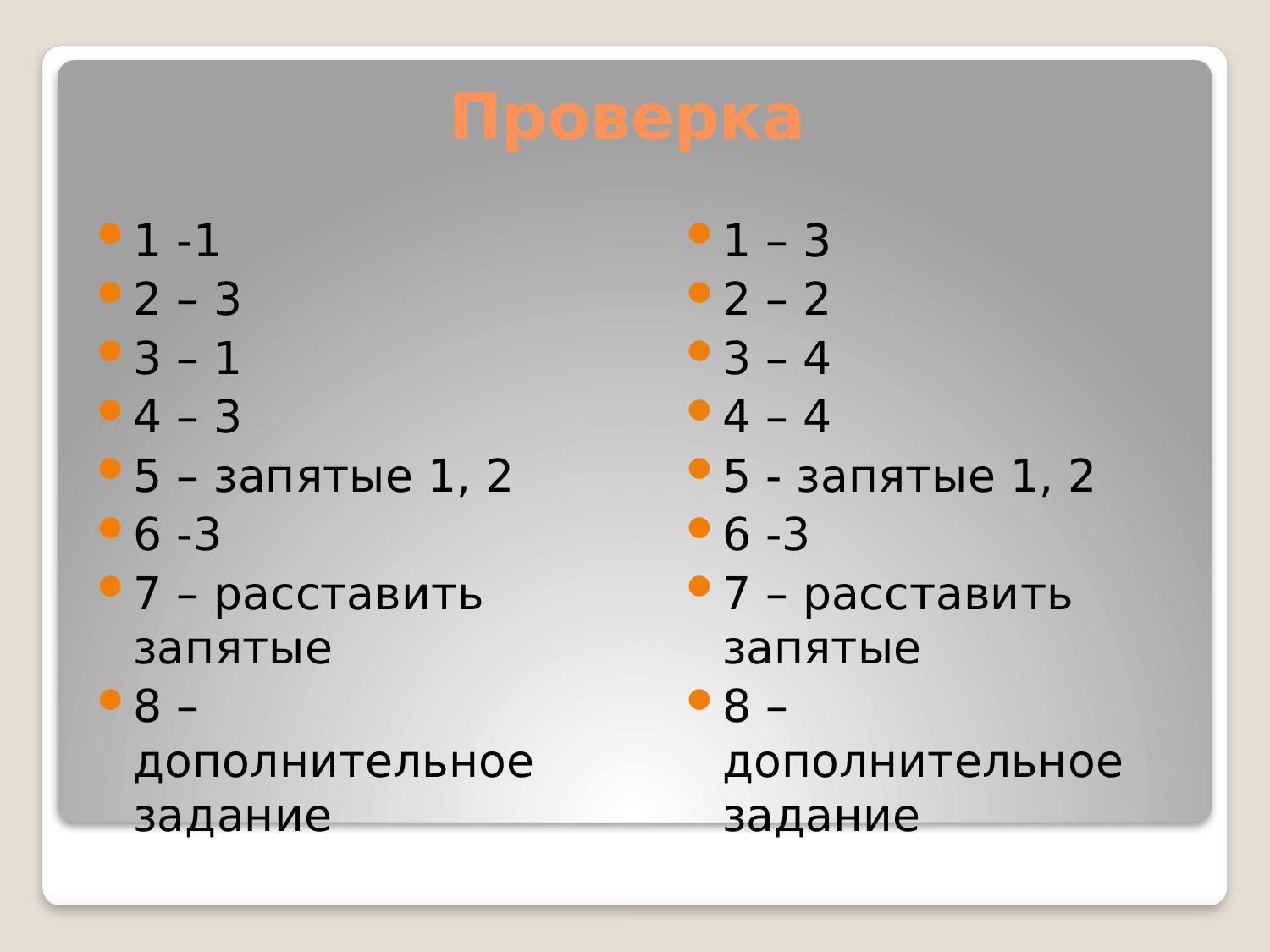

# Проверка
1 -1
2 – 3
3 – 1
4 – 3
5 – запятые 1, 2
6 -3
7 – расставить запятые
8 – дополнительное задание
1 – 3
2 – 2
3 – 4
4 – 4
5 - запятые 1, 2
6 -3
7 – расставить запятые
8 – дополнительное задание